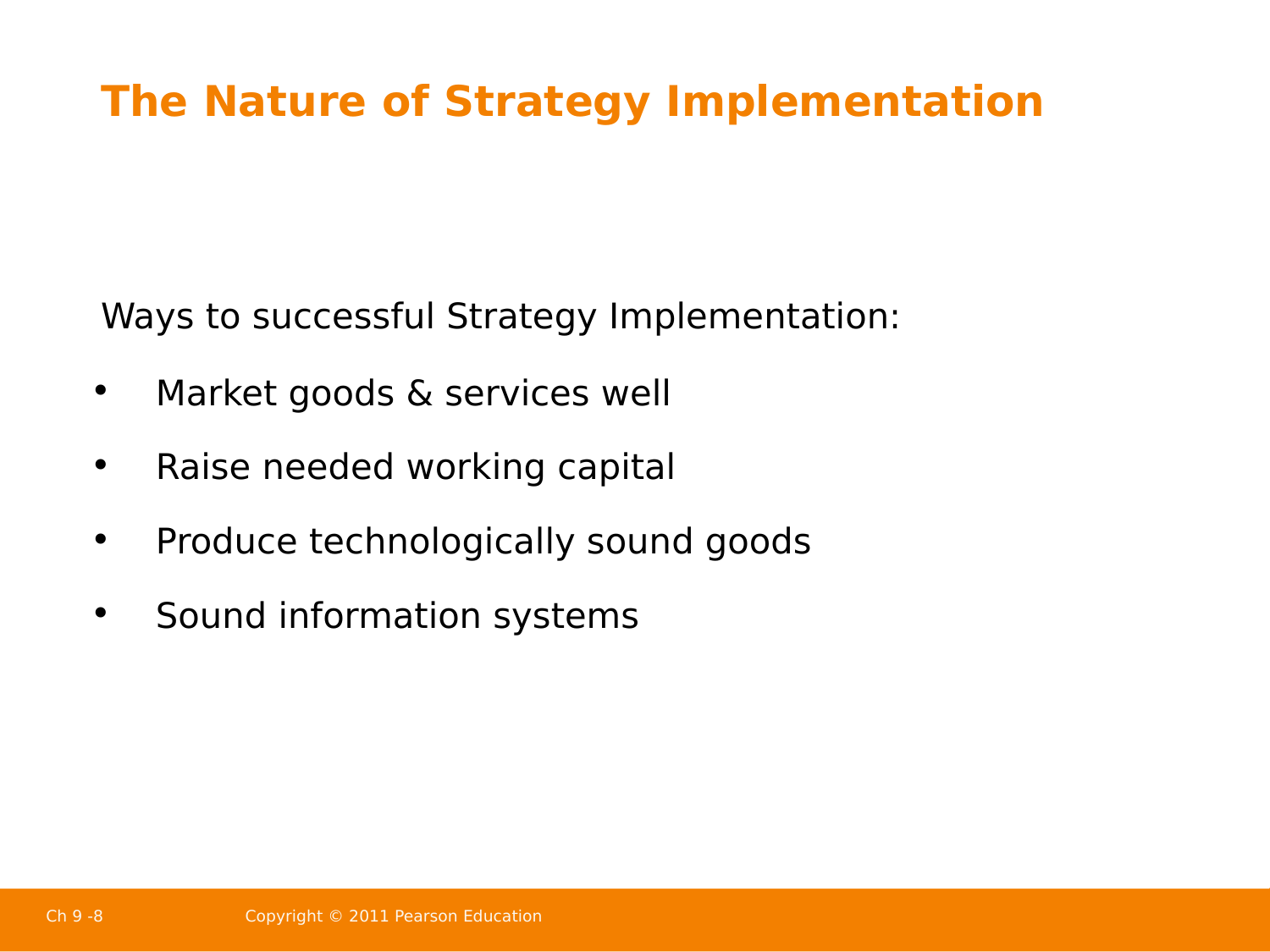

The Nature of Strategy Implementation
Ways to successful Strategy Implementation:
Market goods & services well
Raise needed working capital
Produce technologically sound goods
Sound information systems
Ch 9 -8
Copyright © 2011 Pearson Education